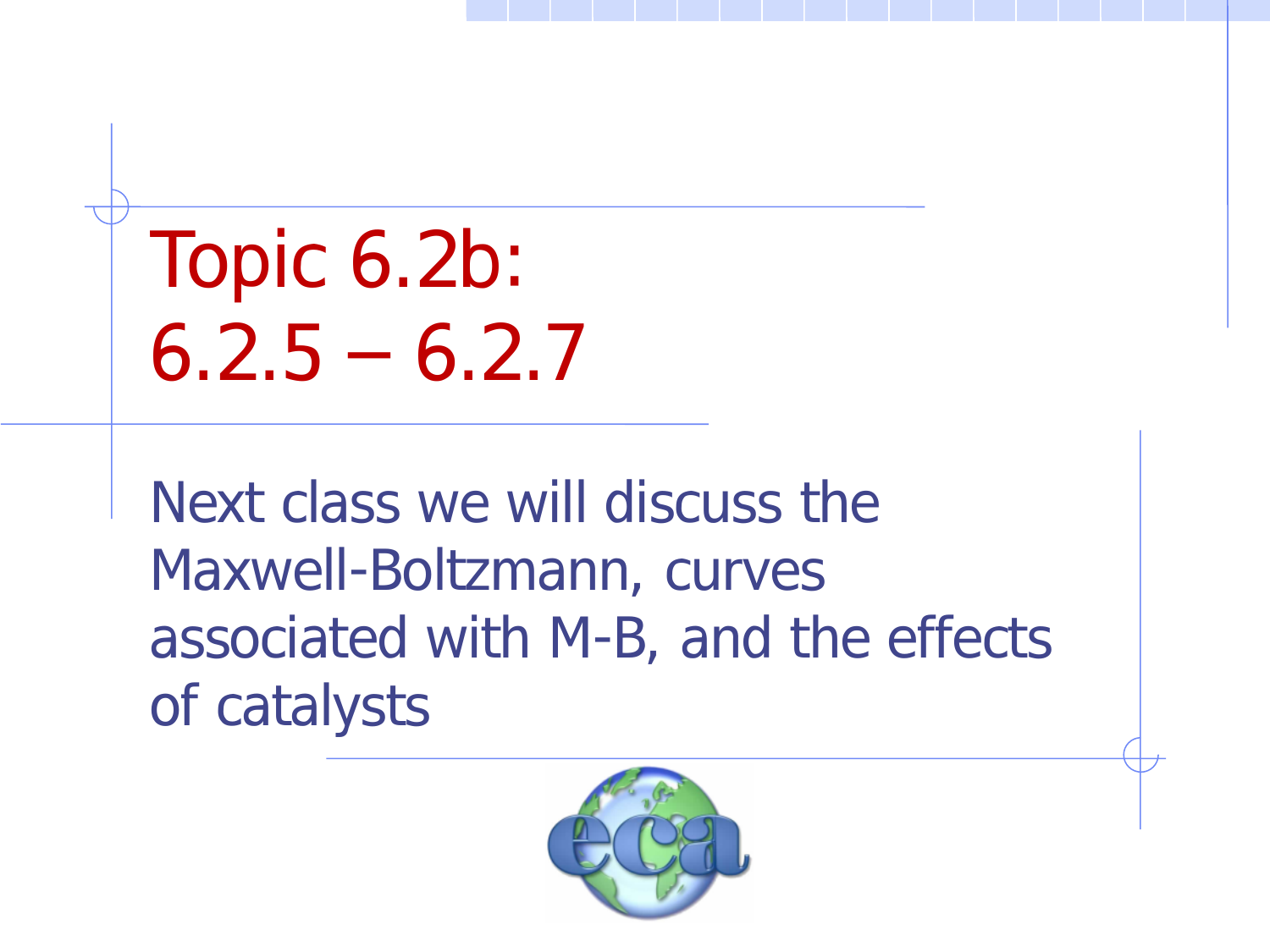

# Topic 6.2b: 6.2.5 – 6.2.7
Next class we will discuss the Maxwell-Boltzmann, curves associated with M-B, and the effects of catalysts